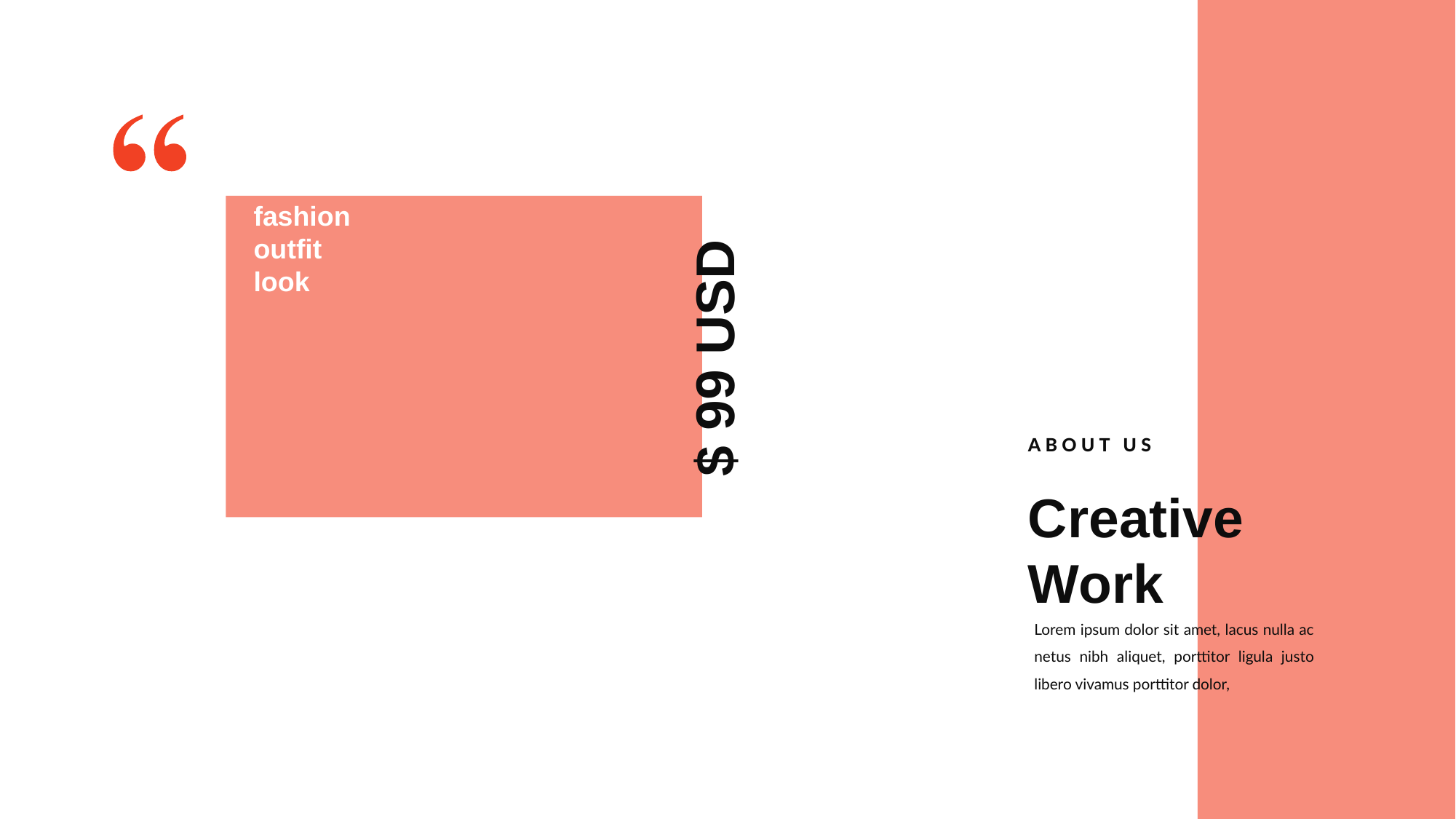

fashion
outfit
look

$ 99 USD
ABOUT US
Creative
Work
Lorem ipsum dolor sit amet, lacus nulla ac netus nibh aliquet, porttitor ligula justo libero vivamus porttitor dolor,